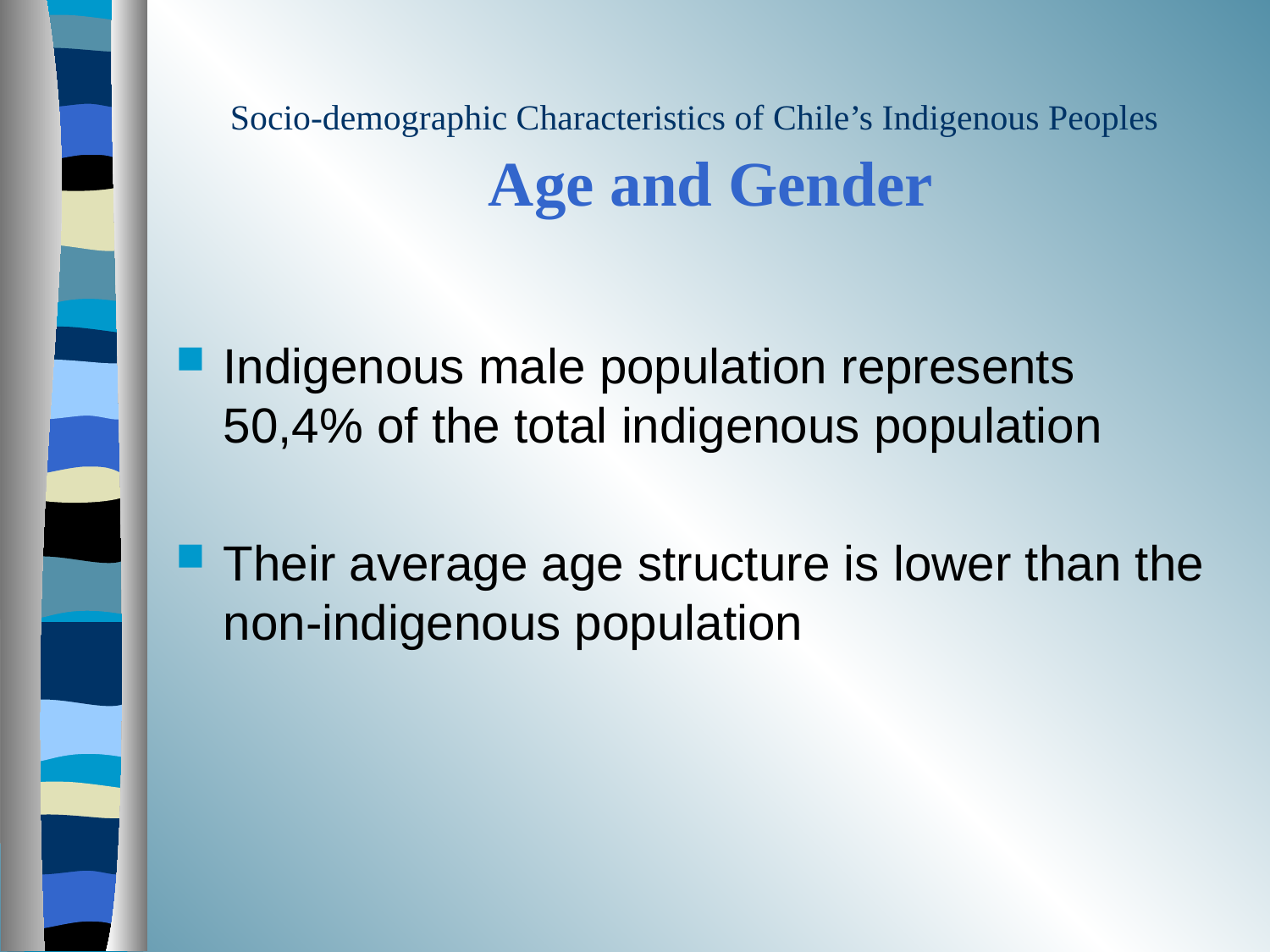

# Socio-demographic Characteristics of Chile’s Indigenous Peoples Age and Gender
Indigenous male population represents 50,4% of the total indigenous population

Their average age structure is lower than the non-indigenous population